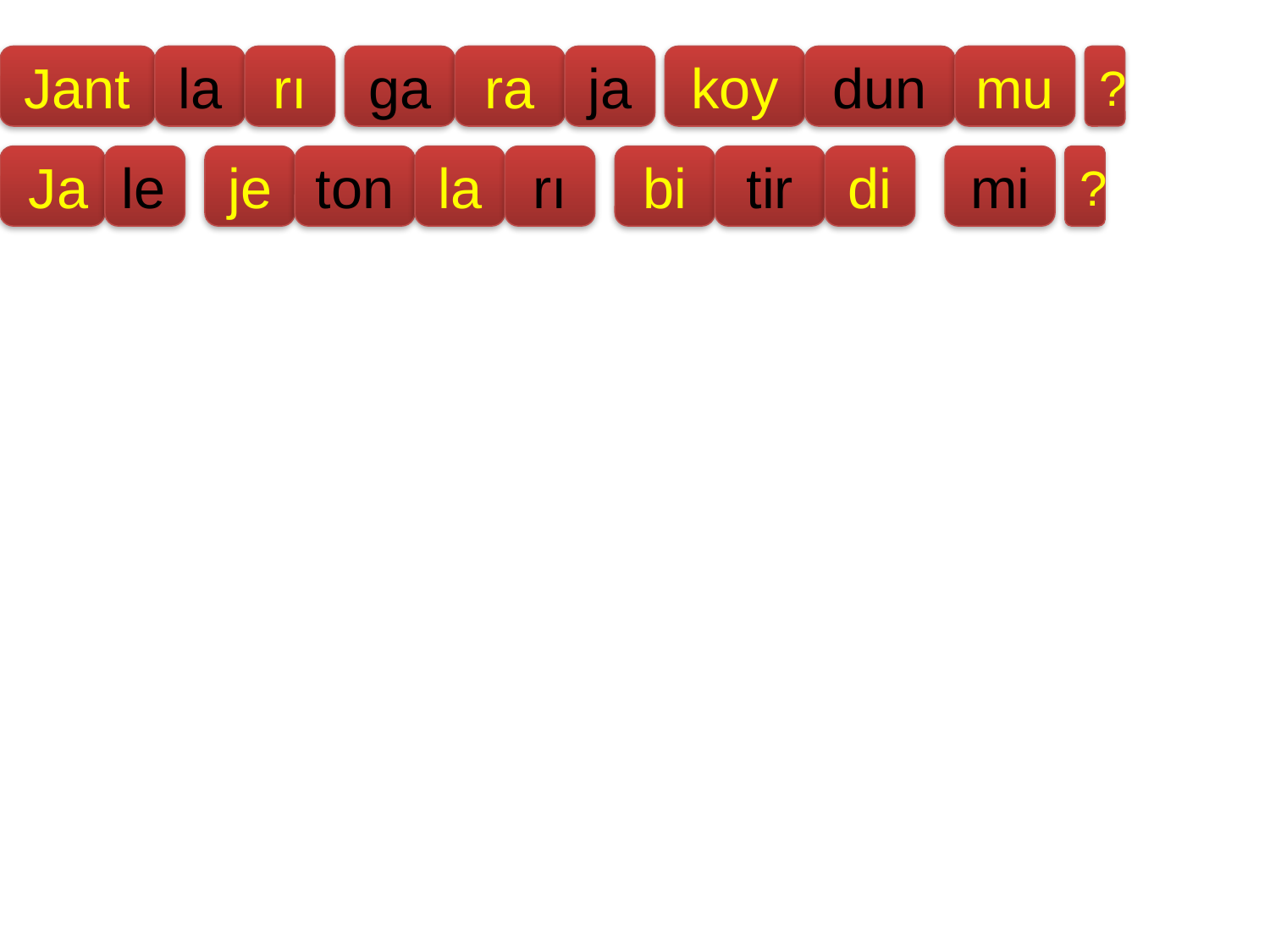

Jant
la
rı
ga
ra
ja
koy
dun
mu
?
Ja
le
je
ton
la
rı
bi
tir
di
mi
?